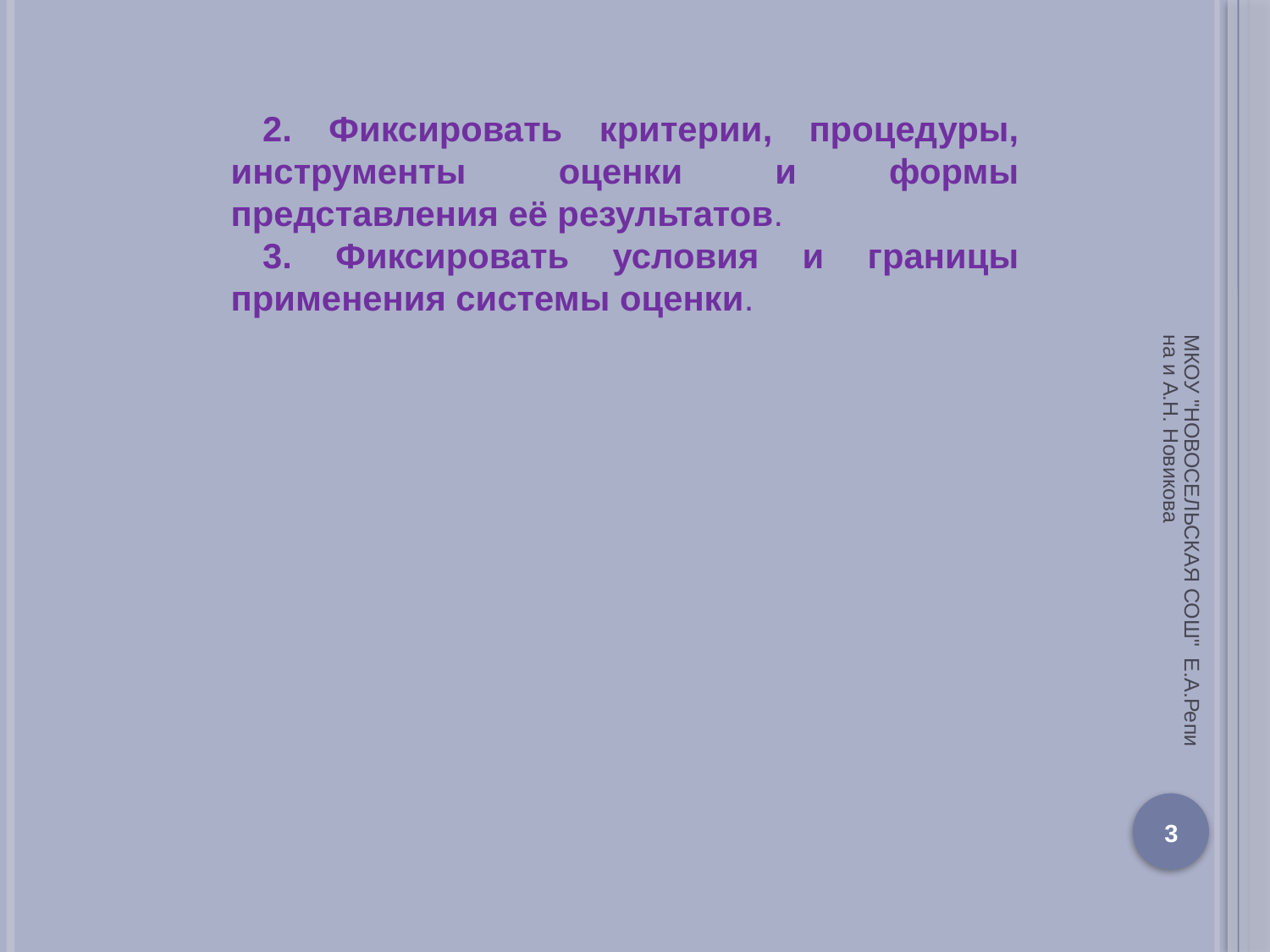

2. Фиксировать критерии, процедуры, инструменты оценки и формы представления её результатов.
3. Фиксировать условия и границы применения системы оценки.

МКОУ "НОВОСЕЛЬСКАЯ СОШ"  Е.А.Репина и А.Н. Новикова
3